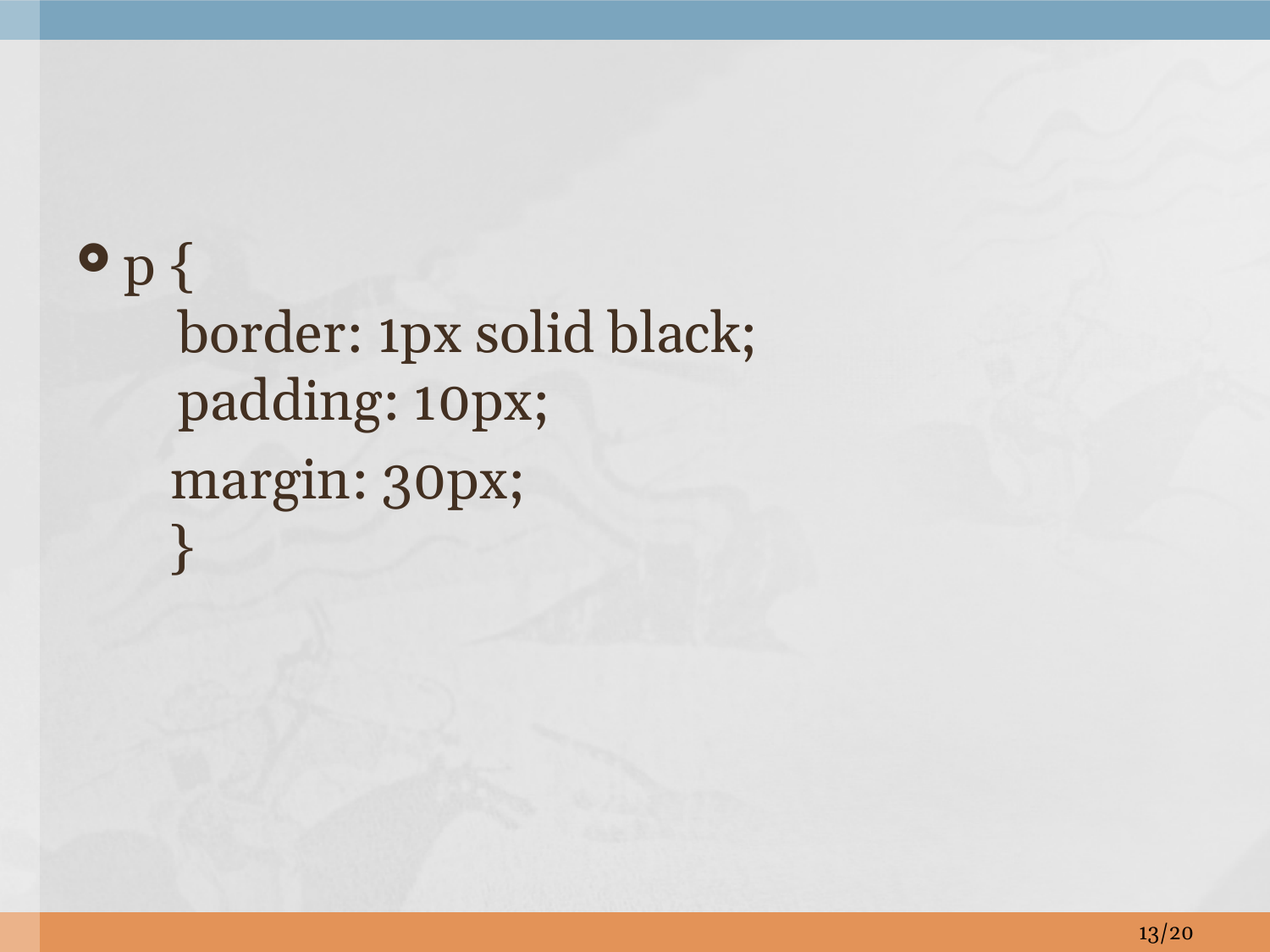

p {
    border: 1px solid black;
    padding: 10px;
       margin: 30px;
       }
13/20